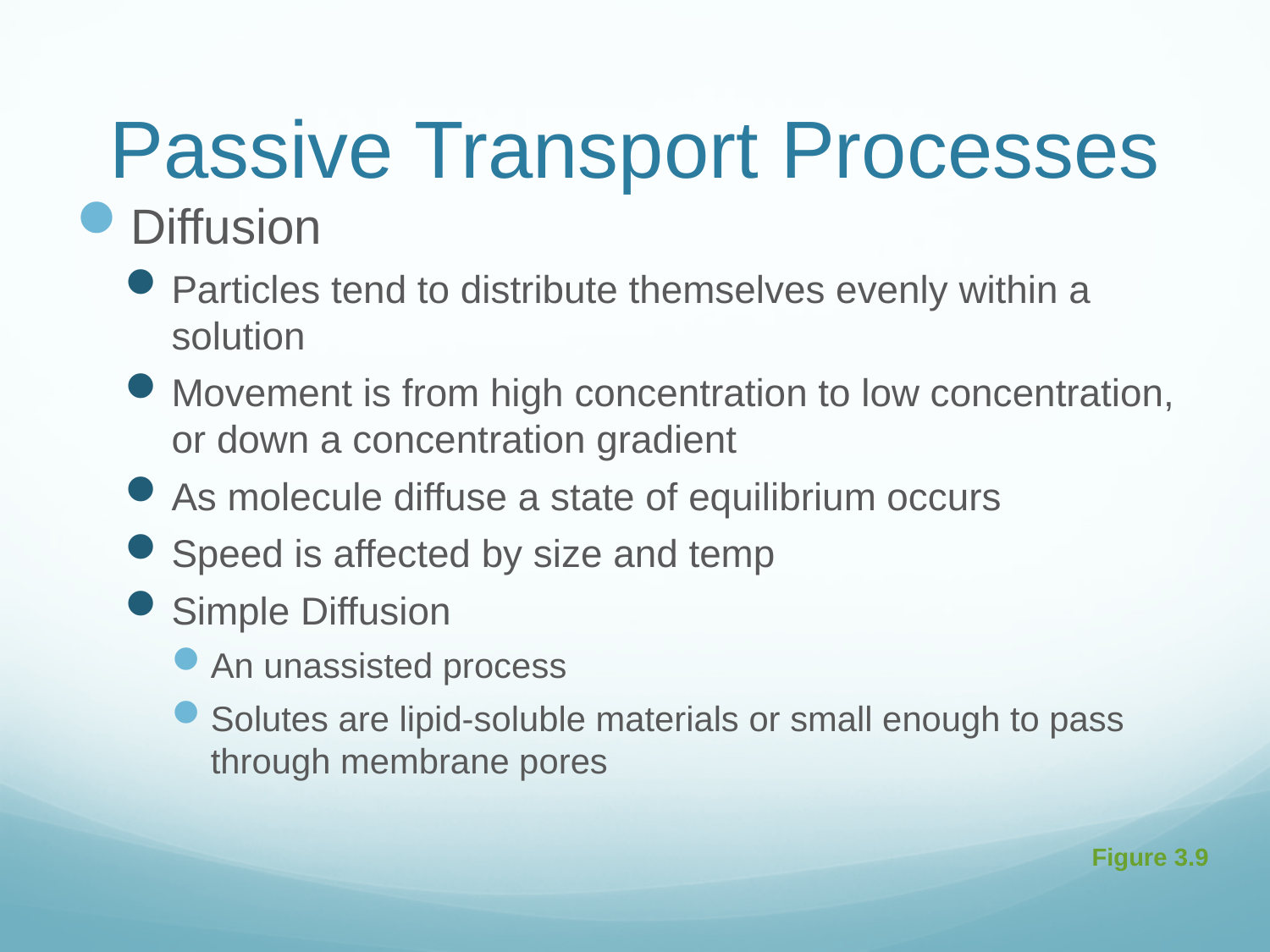

# Passive Transport Processes
Diffusion
Particles tend to distribute themselves evenly within a solution
Movement is from high concentration to low concentration, or down a concentration gradient
As molecule diffuse a state of equilibrium occurs
Speed is affected by size and temp
Simple Diffusion
An unassisted process
Solutes are lipid-soluble materials or small enough to pass through membrane pores

Figure 3.9